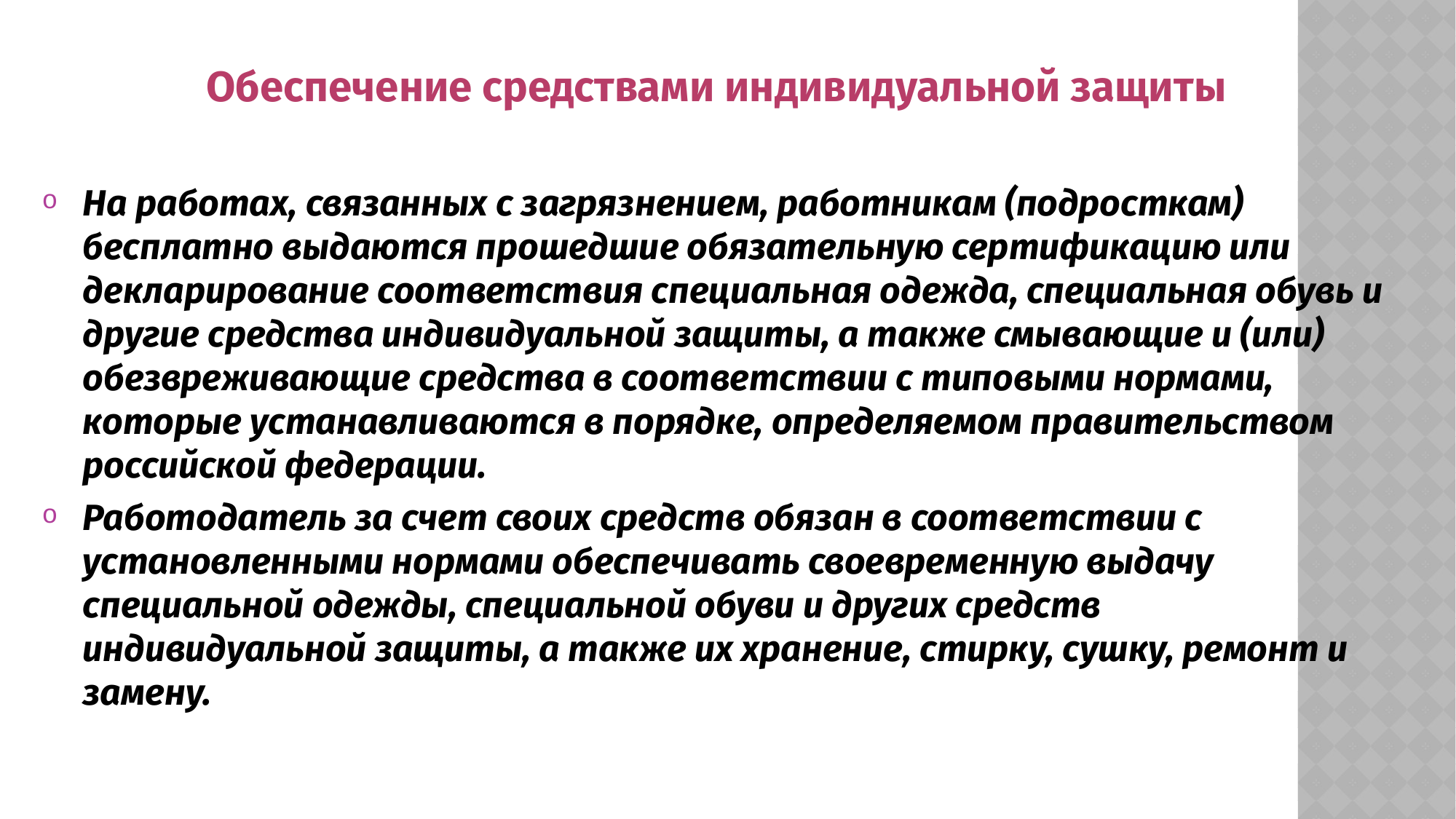

Обеспечение средствами индивидуальной защиты

На работах, связанных с загрязнением, работникам (подросткам) бесплатно выдаются прошедшие обязательную сертификацию или декларирование соответствия специальная одежда, специальная обувь и другие средства индивидуальной защиты, а также смывающие и (или) обезвреживающие средства в соответствии с типовыми нормами, которые устанавливаются в порядке, определяемом правительством российской федерации.
Работодатель за счет своих средств обязан в соответствии с установленными нормами обеспечивать своевременную выдачу специальной одежды, специальной обуви и других средств индивидуальной защиты, а также их хранение, стирку, сушку, ремонт и замену.